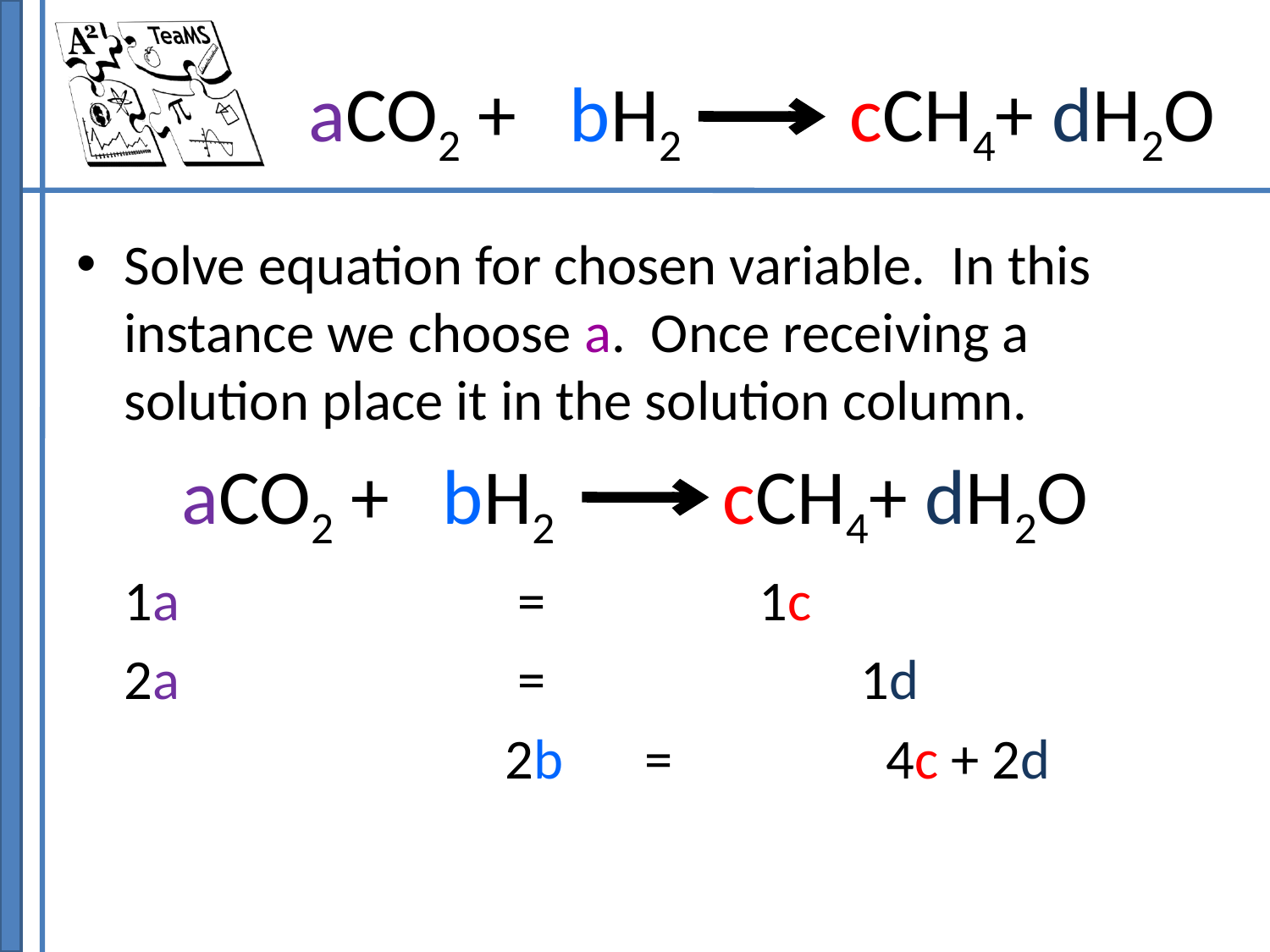

# aCO2 +   bH2          cCH4+ dH2O
Solve equation for chosen variable.  In this instance we choose a.  Once receiving a solution place it in the solution column.
aCO2 +   bH2          cCH4+ dH2O
	1a   	   	 	 =		1c
	2a   	    		 = 		        1d
	              		2b	 = 		4c + 2d